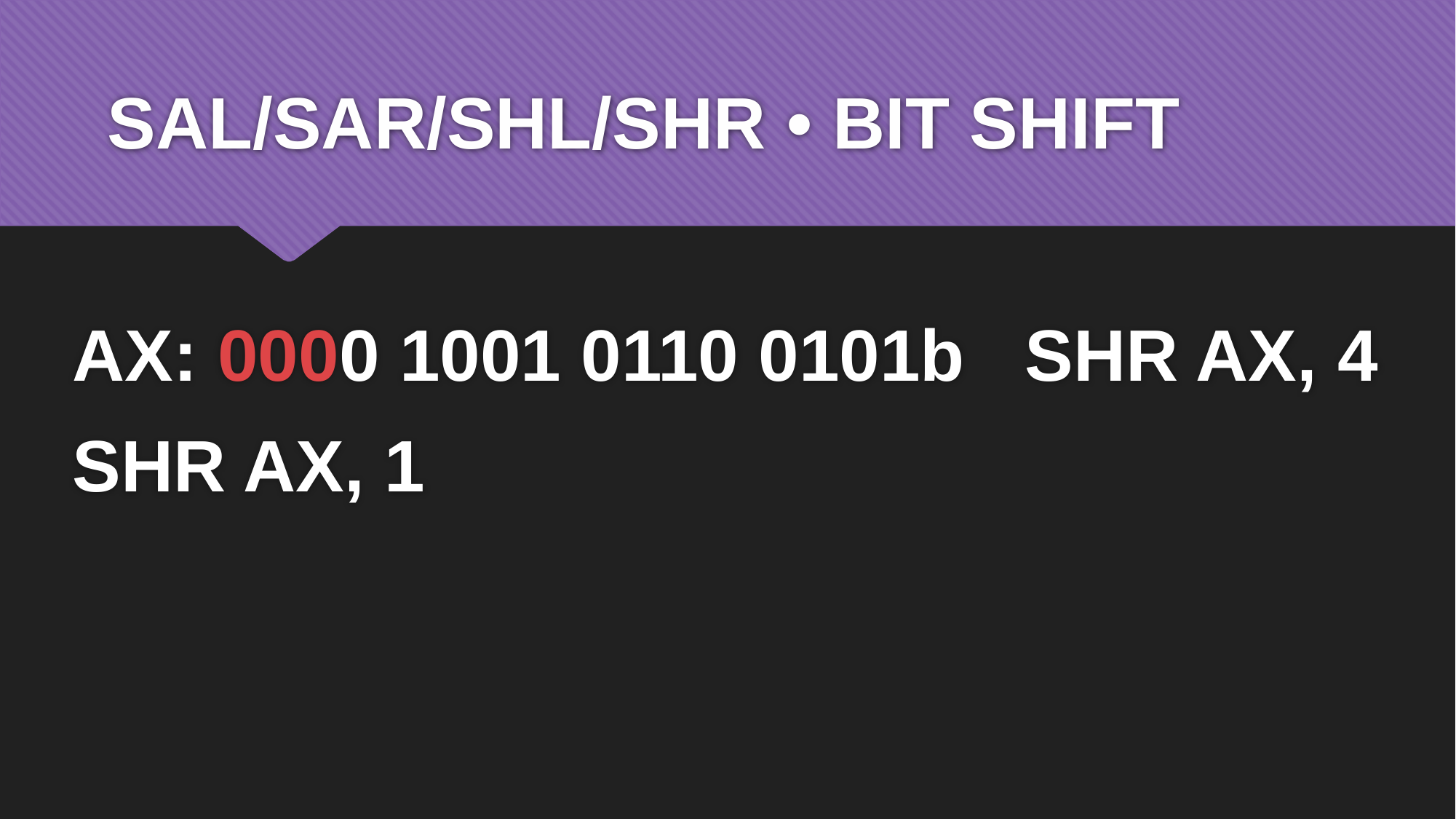

# SAL/SAR/SHL/SHR • BIT SHIFT
AX: 0000 1001 0110 0101b   SHR AX, 4
SHR AX, 1